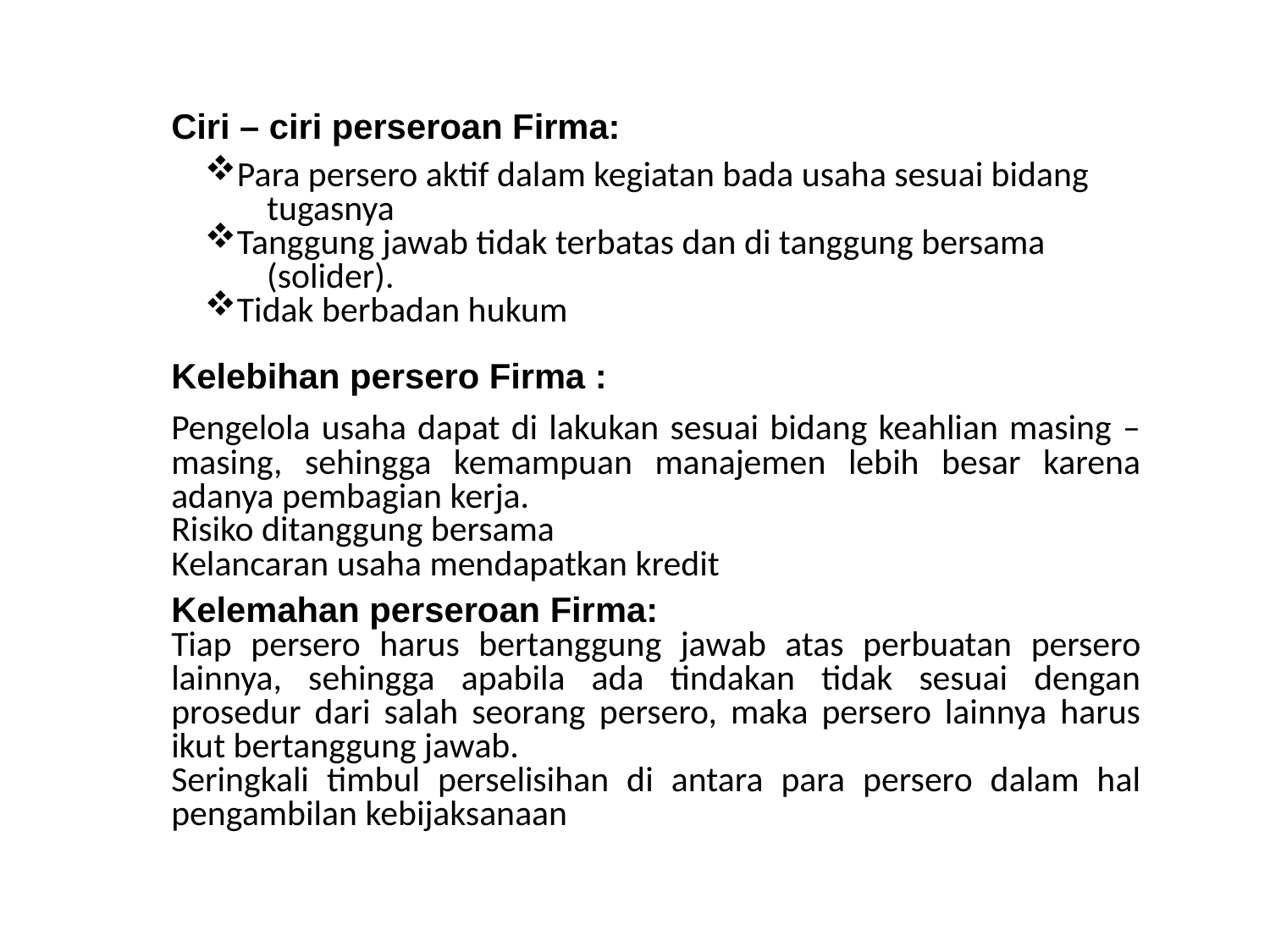

Ciri – ciri perseroan Firma:

Para persero aktif dalam kegiatan bada usaha sesuai bidang
    tugasnya
Tanggung jawab tidak terbatas dan di tanggung bersama
    (solider).
Tidak berbadan hukum

Kelebihan persero Firma :

Pengelola usaha dapat di lakukan sesuai bidang keahlian masing – masing, sehingga kemampuan manajemen lebih besar karena adanya pembagian kerja.
Risiko ditanggung bersama
Kelancaran usaha mendapatkan kredit

Kelemahan perseroan Firma:
Tiap persero harus bertanggung jawab atas perbuatan persero lainnya, sehingga apabila ada tindakan tidak sesuai dengan prosedur dari salah seorang persero, maka persero lainnya harus ikut bertanggung jawab.
Seringkali timbul perselisihan di antara para persero dalam hal pengambilan kebijaksanaan